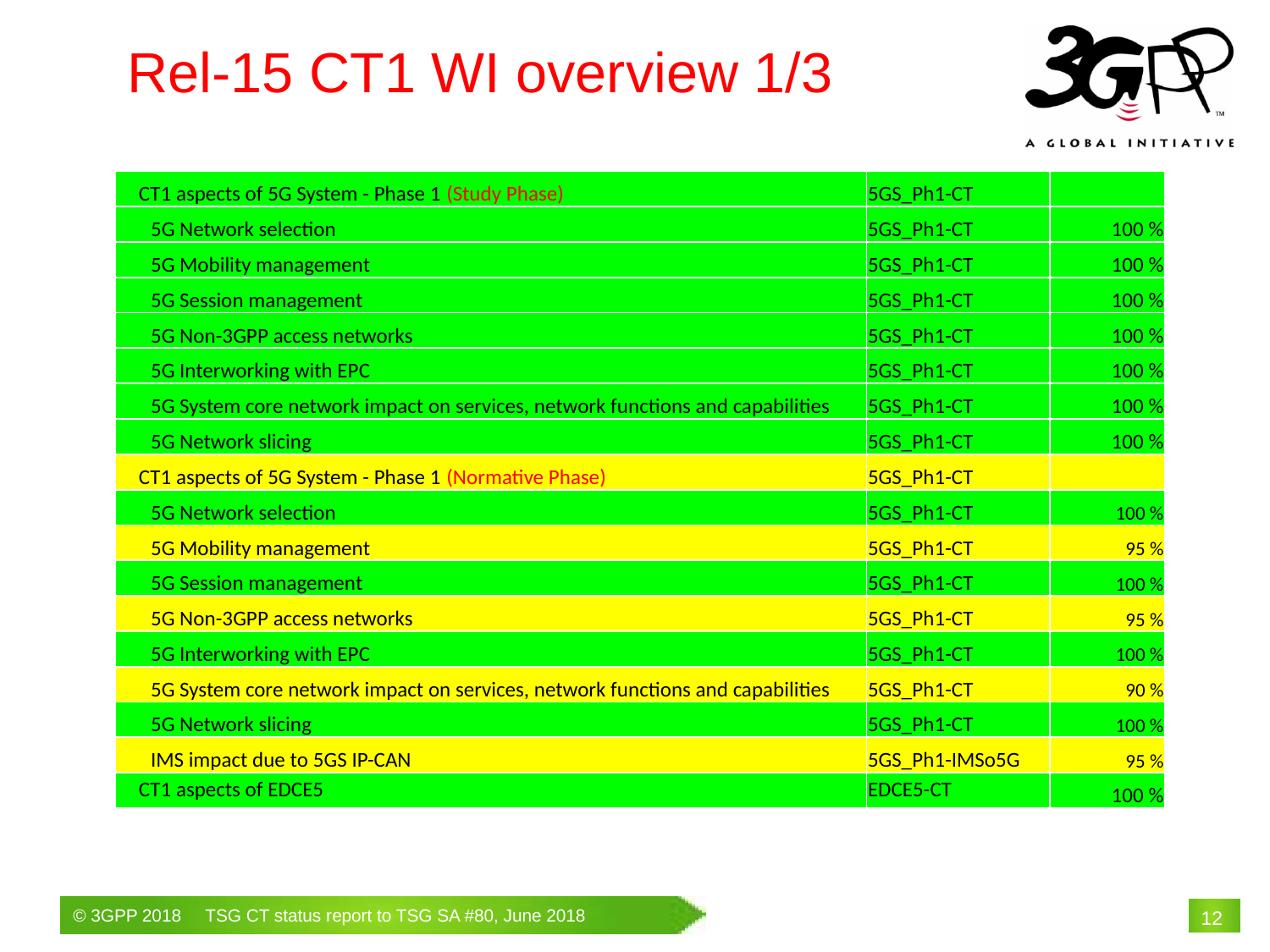

Rel-15 CT1 WI overview 1/3

| CT1 aspects of 5G System - Phase 1 (Study Phase) | 5GS\_Ph1-CT |  |
| --- | --- | --- |
| 5G Network selection | 5GS\_Ph1-CT | 100 % |
| 5G Mobility management | 5GS\_Ph1-CT | 100 % |
| 5G Session management | 5GS\_Ph1-CT | 100 % |
| 5G Non-3GPP access networks | 5GS\_Ph1-CT | 100 % |
| 5G Interworking with EPC | 5GS\_Ph1-CT | 100 % |
| 5G System core network impact on services, network functions and capabilities | 5GS\_Ph1-CT | 100 % |
| 5G Network slicing | 5GS\_Ph1-CT | 100 % |
| CT1 aspects of 5G System - Phase 1 (Normative Phase) | 5GS\_Ph1-CT |  |
| 5G Network selection | 5GS\_Ph1-CT | 100 % |
| 5G Mobility management | 5GS\_Ph1-CT | 95 % |
| 5G Session management | 5GS\_Ph1-CT | 100 % |
| 5G Non-3GPP access networks | 5GS\_Ph1-CT | 95 % |
| 5G Interworking with EPC | 5GS\_Ph1-CT | 100 % |
| 5G System core network impact on services, network functions and capabilities | 5GS\_Ph1-CT | 90 % |
| 5G Network slicing | 5GS\_Ph1-CT | 100 % |
| IMS impact due to 5GS IP-CAN | 5GS\_Ph1-IMSo5G | 95 % |
| CT1 aspects of EDCE5 | EDCE5-CT | 100 % |

# 12